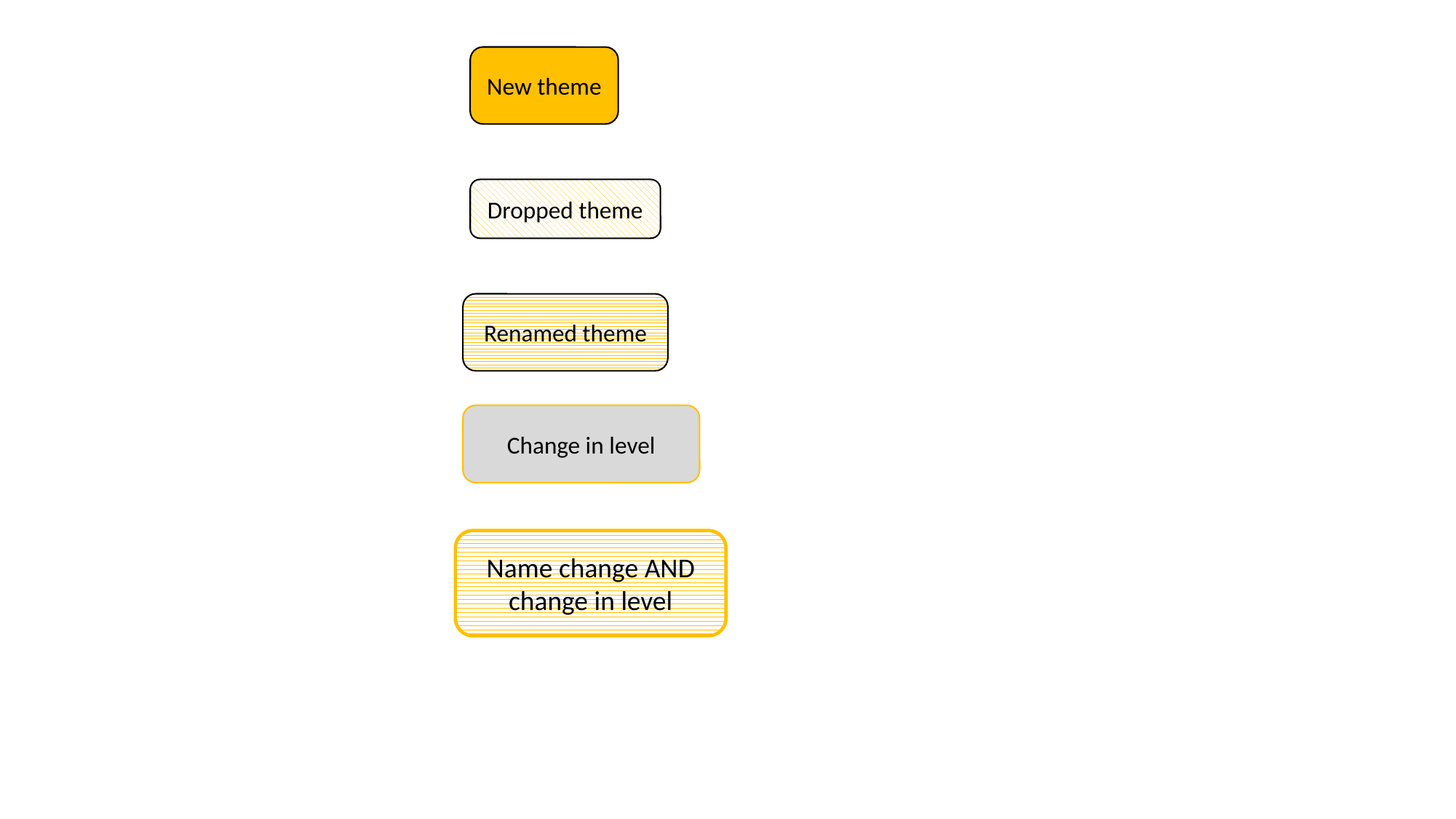

New theme
Dropped theme
Renamed theme
Change in level
Name change AND change in level